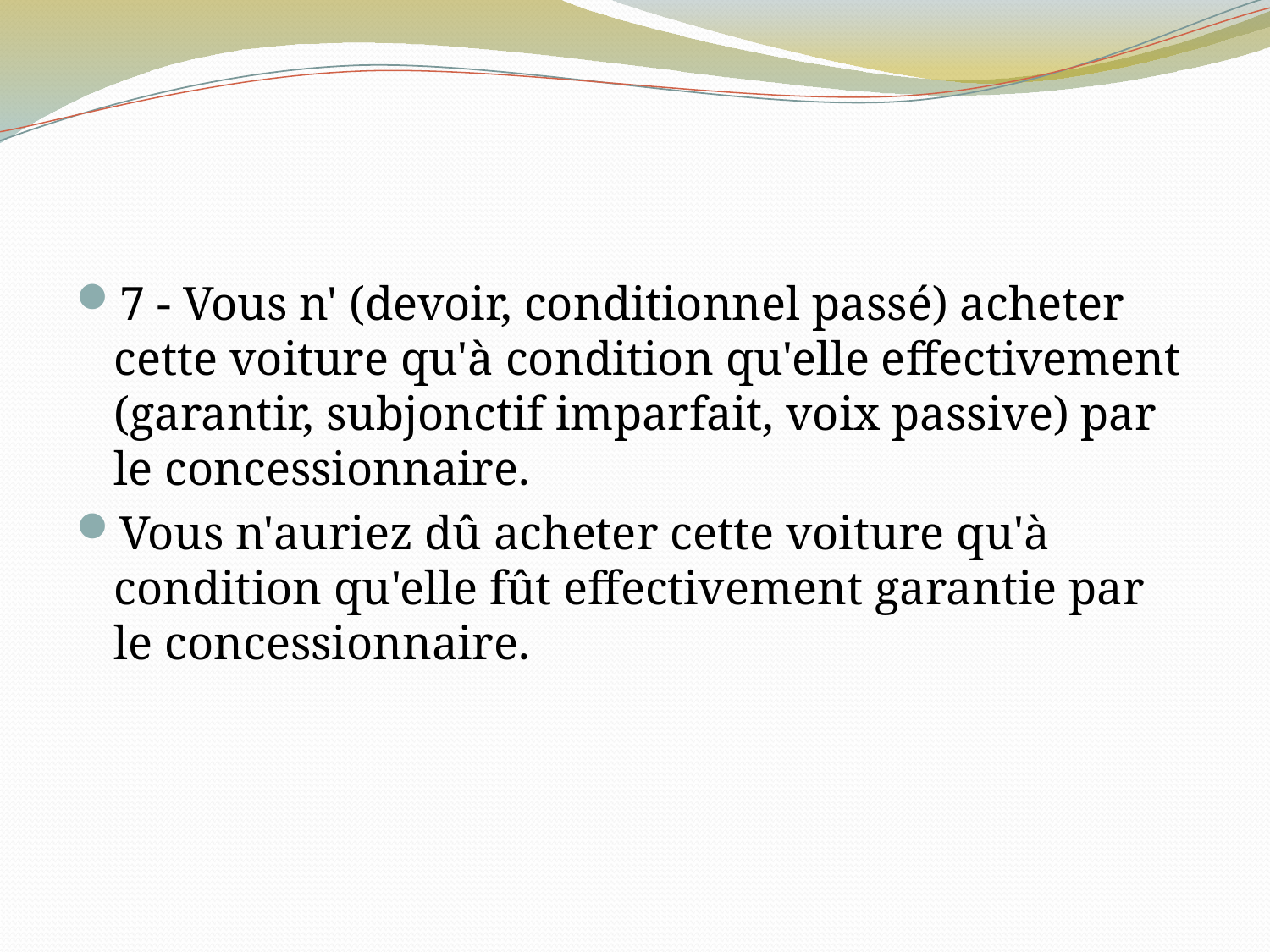

#
7 - Vous n' (devoir, conditionnel passé) acheter cette voiture qu'à condition qu'elle effectivement (garantir, subjonctif imparfait, voix passive) par le concessionnaire.
Vous n'auriez dû acheter cette voiture qu'à condition qu'elle fût effectivement garantie par le concessionnaire.